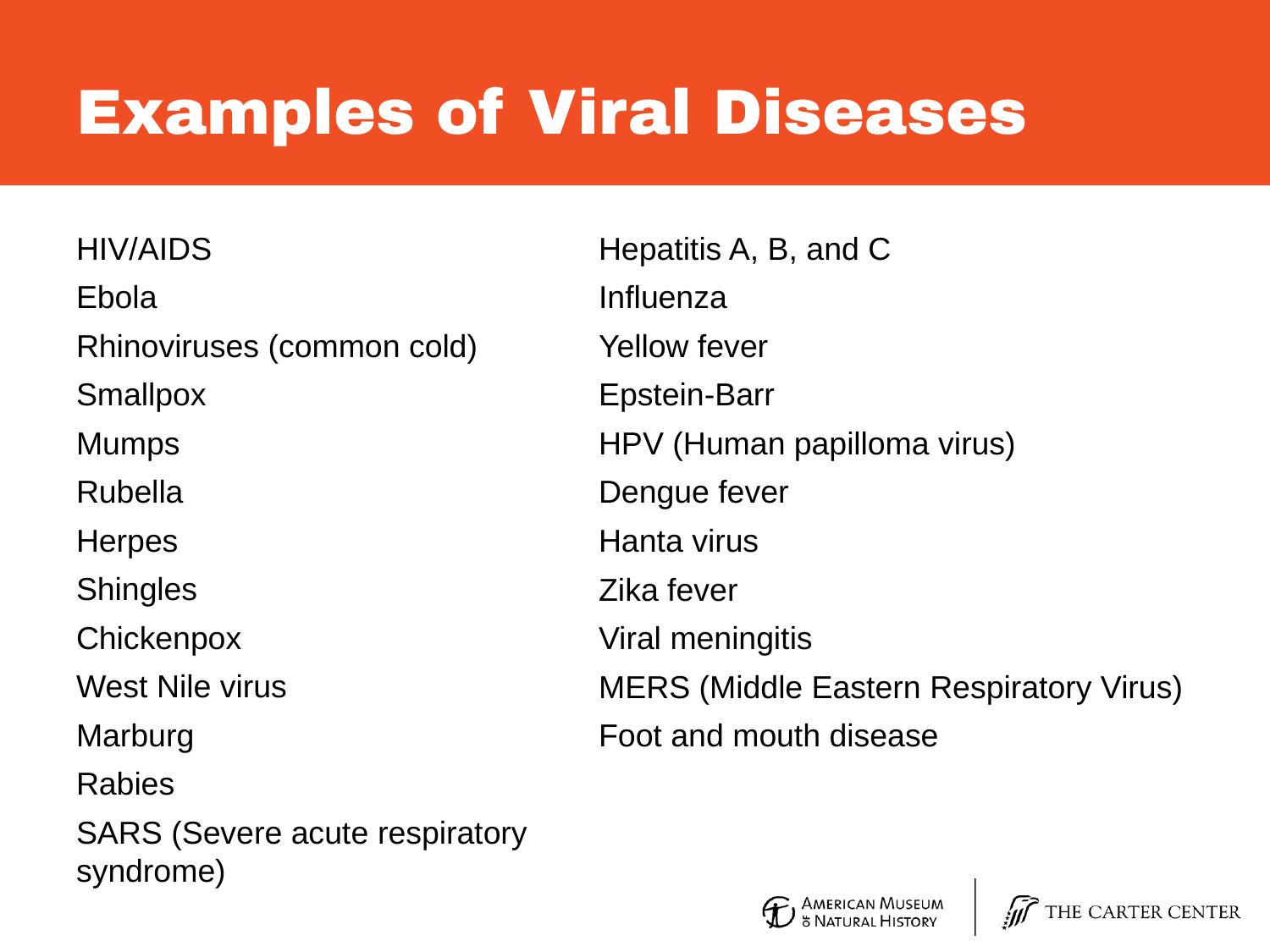

# Examples of Viral Diseases
HIV/AIDS
Ebola
Rhinoviruses (common cold)
Smallpox
Mumps
Rubella
Herpes
Shingles
Chickenpox
West Nile virus
Marburg
Rabies
SARS (Severe acute respiratory syndrome)

Hepatitis A, B, and C
Influenza
Yellow fever
Epstein-Barr
HPV (Human papilloma virus)
Dengue fever
Hanta virus
Zika fever
Viral meningitis
MERS (Middle Eastern Respiratory Virus)
Foot and mouth disease